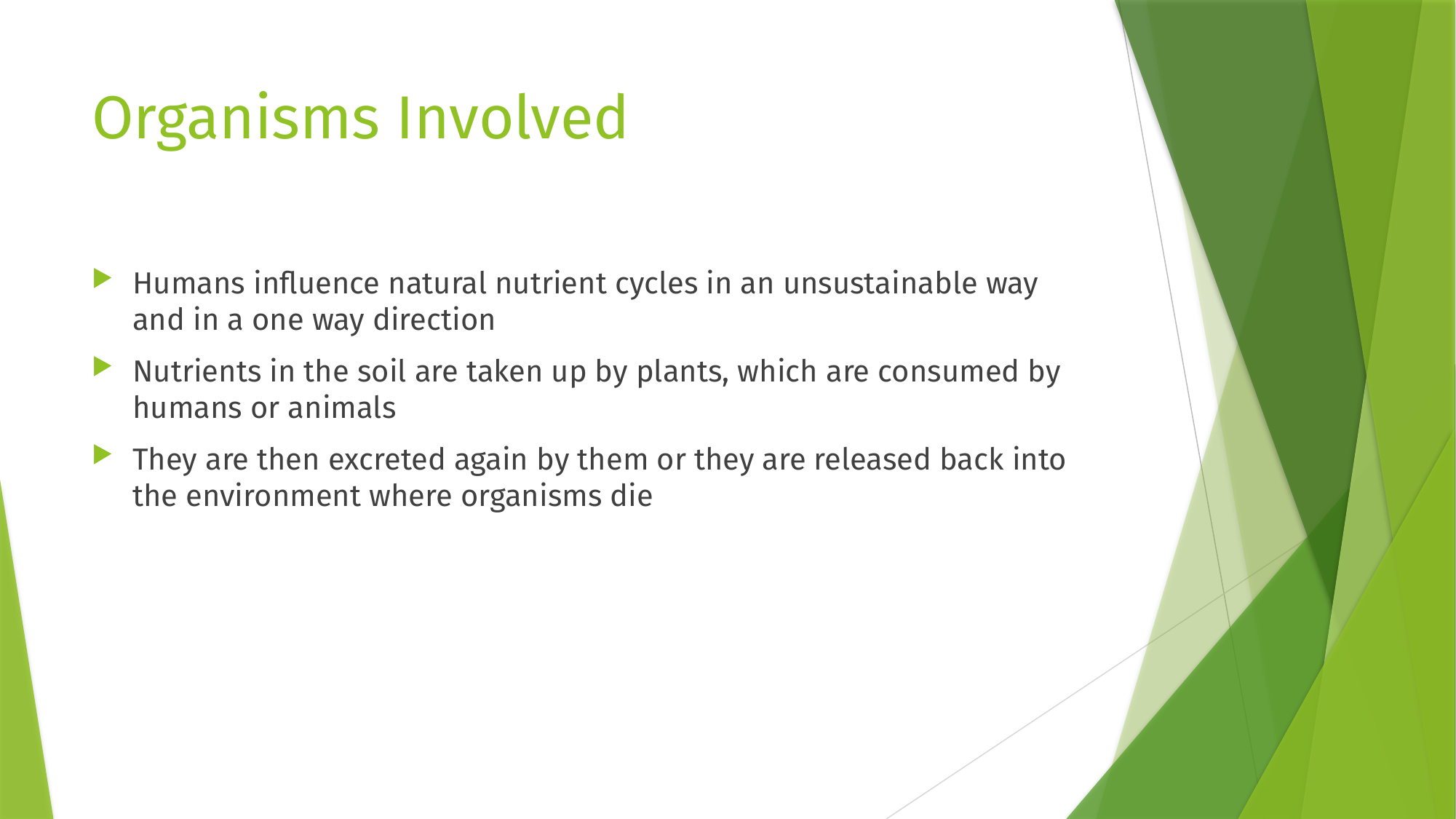

# Organisms Involved
Humans influence natural nutrient cycles in an unsustainable way and in a one way direction
Nutrients in the soil are taken up by plants, which are consumed by humans or animals
They are then excreted again by them or they are released back into the environment where organisms die